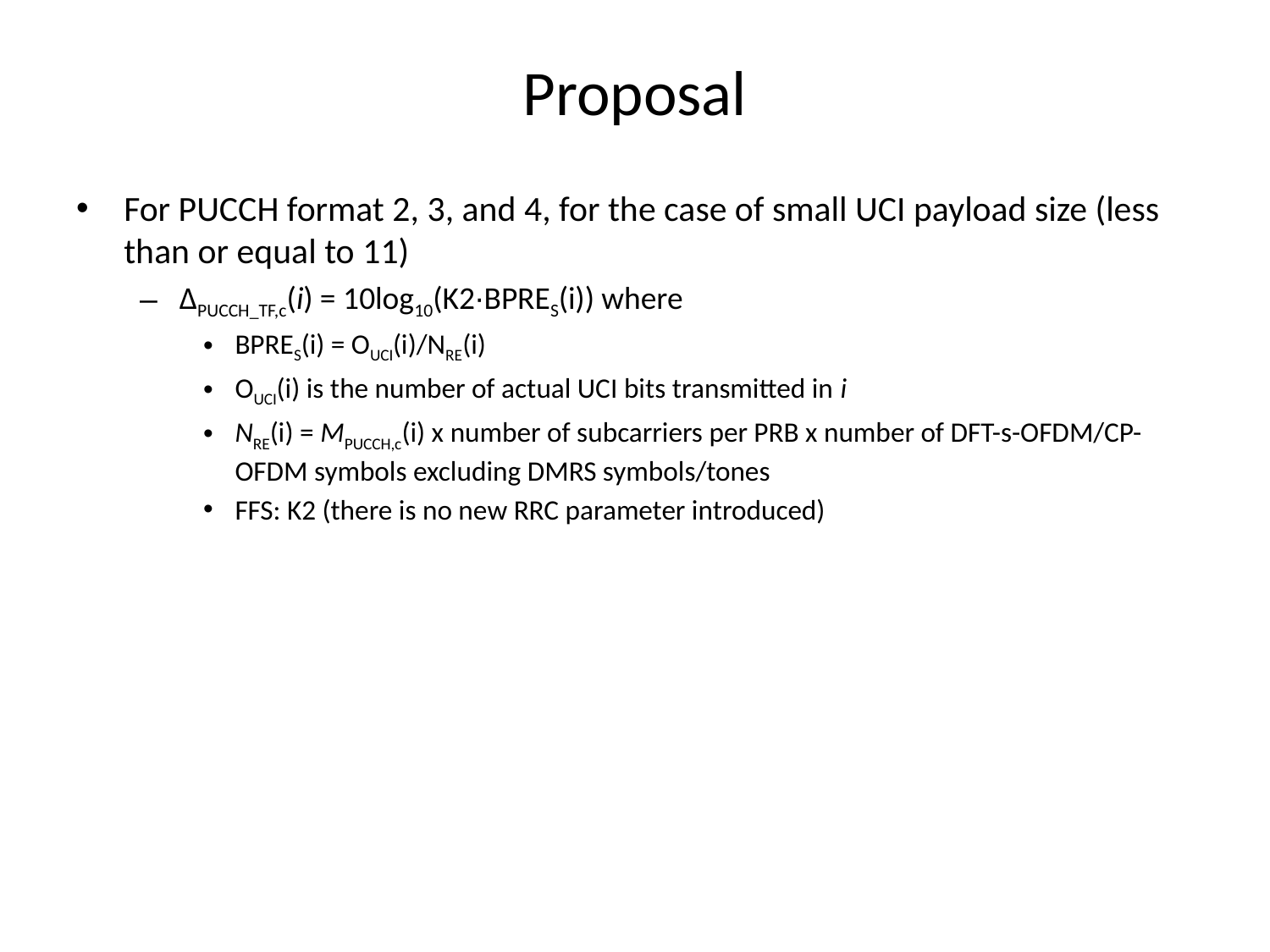

# Proposal
For PUCCH format 2, 3, and 4, for the case of small UCI payload size (less than or equal to 11)
ΔPUCCH_TF,c(i) = 10log10(K2∙BPRES(i)) where
BPRES(i) = OUCI(i)/NRE(i)
OUCI(i) is the number of actual UCI bits transmitted in i
NRE(i) = MPUCCH,c(i) x number of subcarriers per PRB x number of DFT-s-OFDM/CP-OFDM symbols excluding DMRS symbols/tones
FFS: K2 (there is no new RRC parameter introduced)